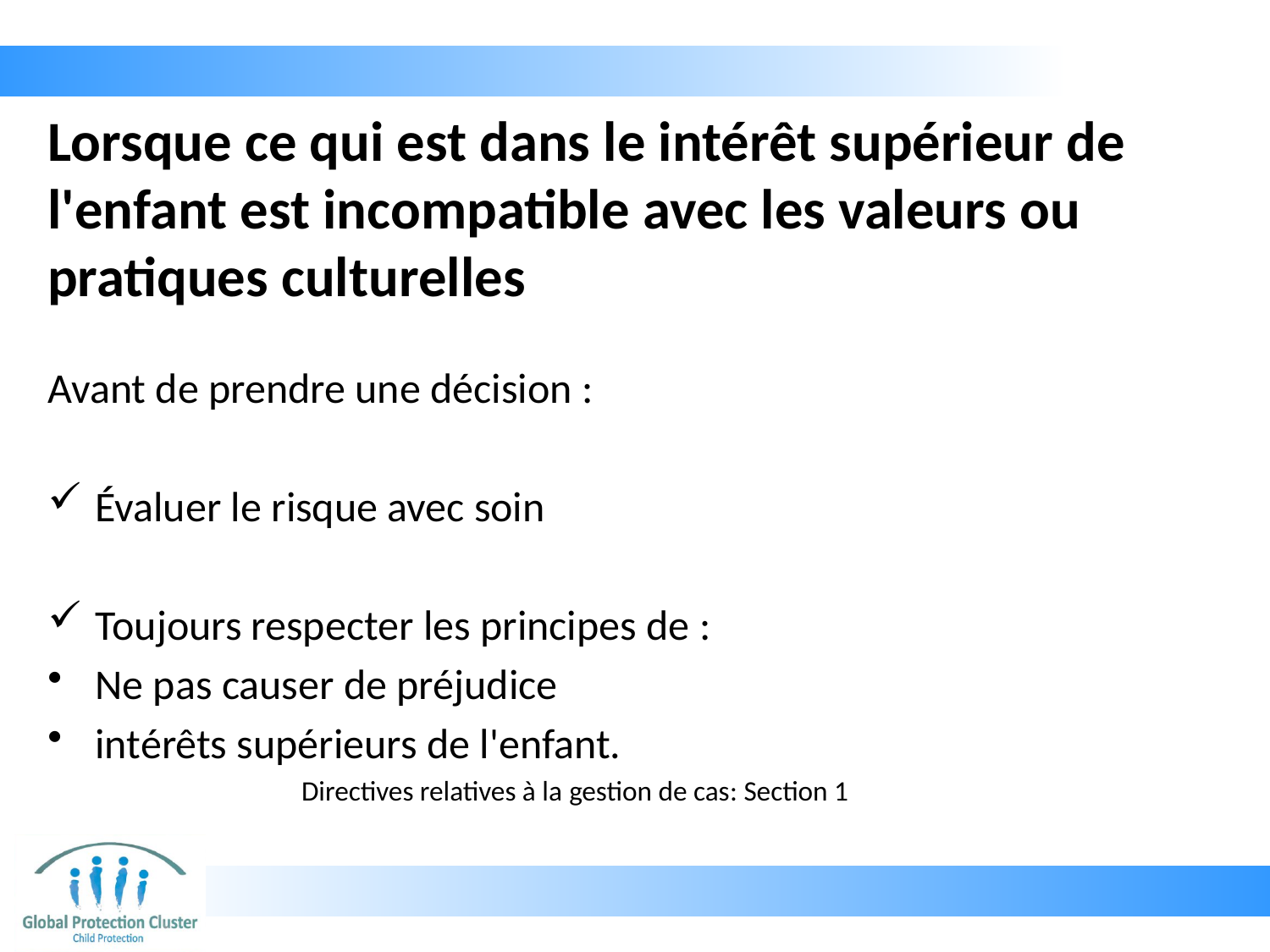

# Lorsque ce qui est dans le intérêt supérieur de l'enfant est incompatible avec les valeurs ou pratiques culturelles

Avant de prendre une décision :

Évaluer le risque avec soin

Toujours respecter les principes de :
Ne pas causer de préjudice
intérêts supérieurs de l'enfant.
Directives relatives à la gestion de cas: Section 1